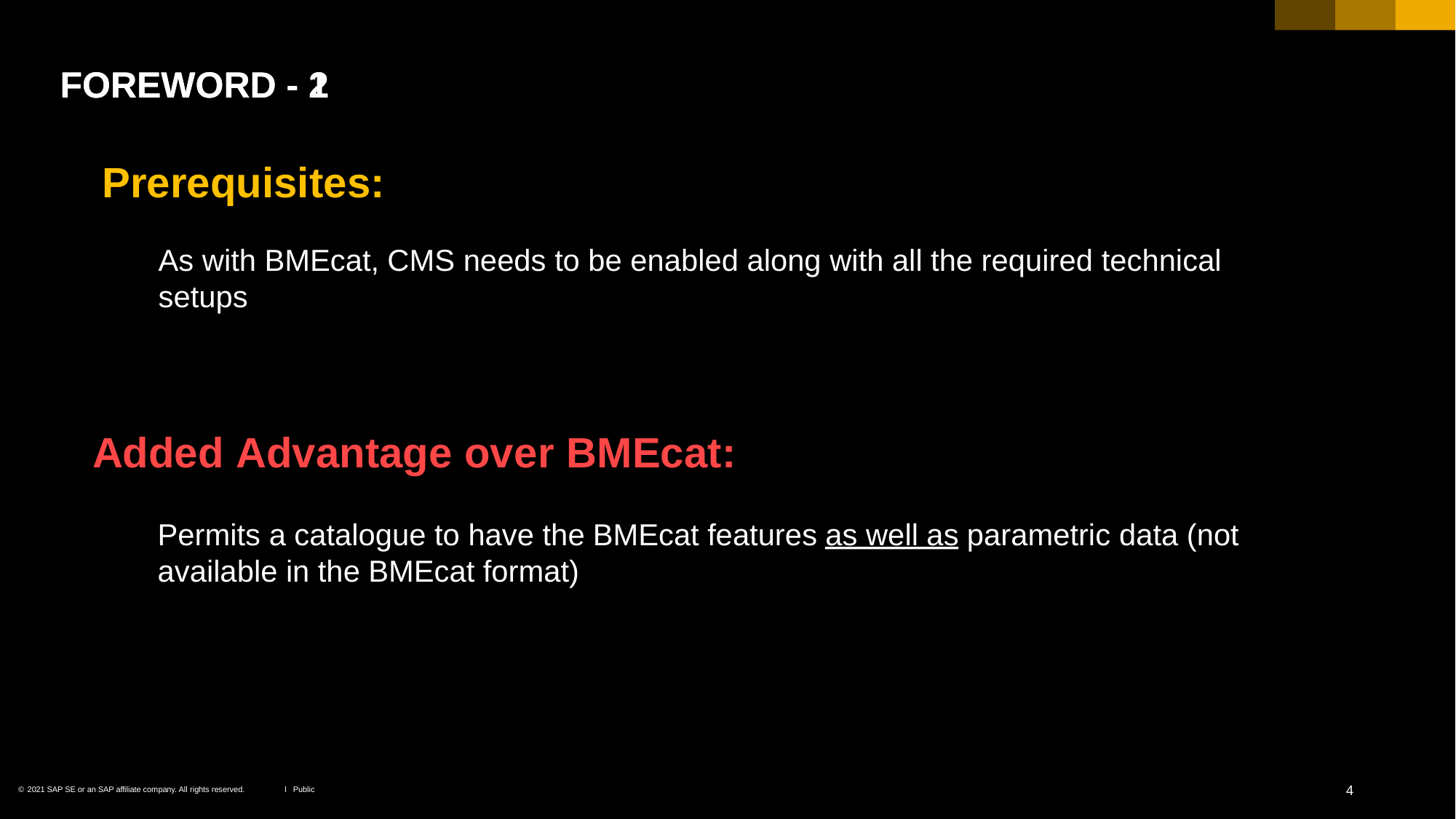

FOREWORD-2
FOREWORD-1
Prerequisites:
As withBMEcat, CMS needs to be enabled along with all the required technical
setups
Added Advantage overBMEcat:
Permits a catalogue to have theBMEcatfeaturesas well asparametric data (not
available in theBMEcatformat)

©2021 SAP SE or an SAP affiliate company. All rights reserved.	ǀ	Public	4